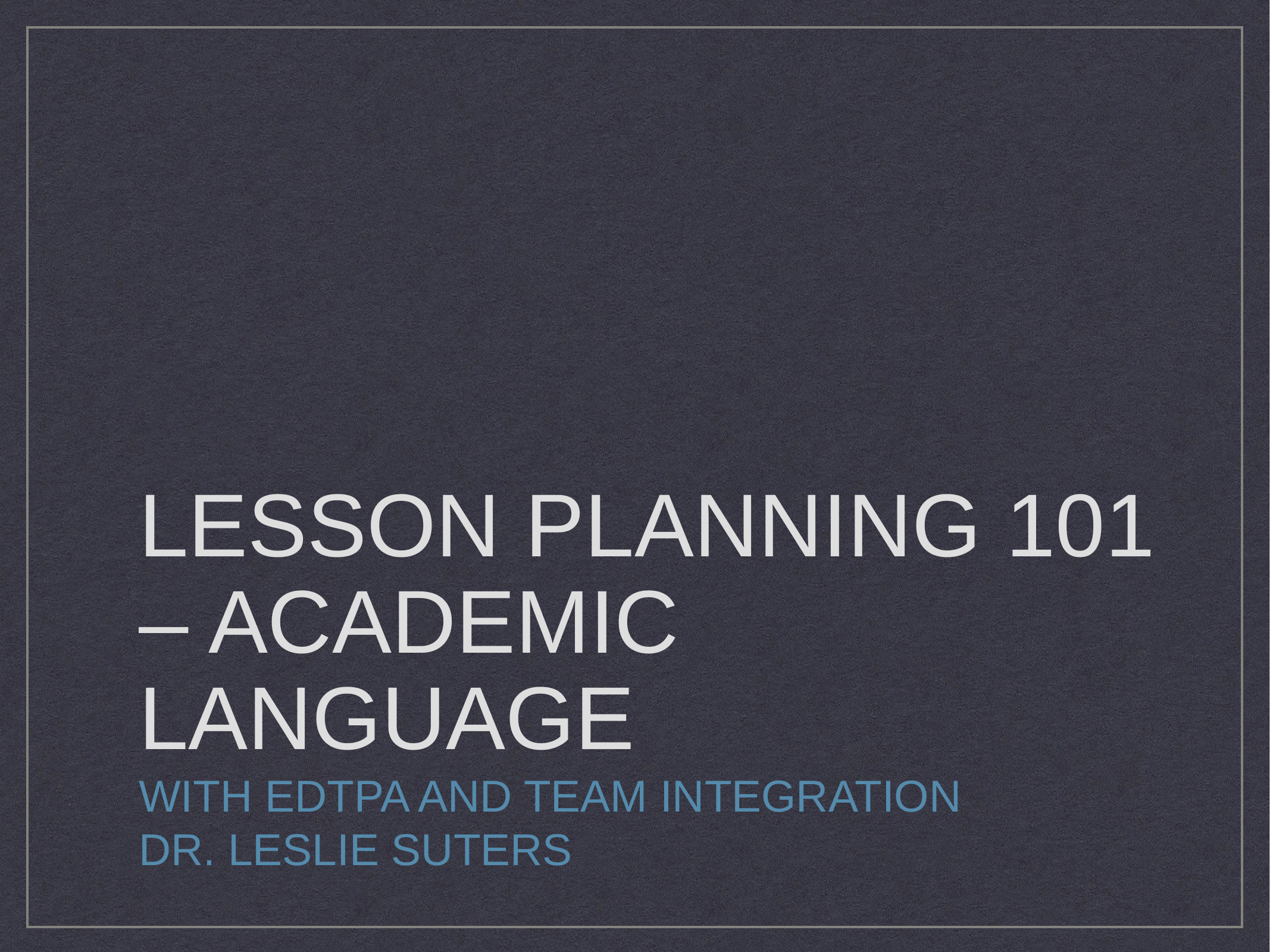

# Lesson Planning 101 – Academic Language
with Edtpa and TEAM integration
Dr. Leslie suters